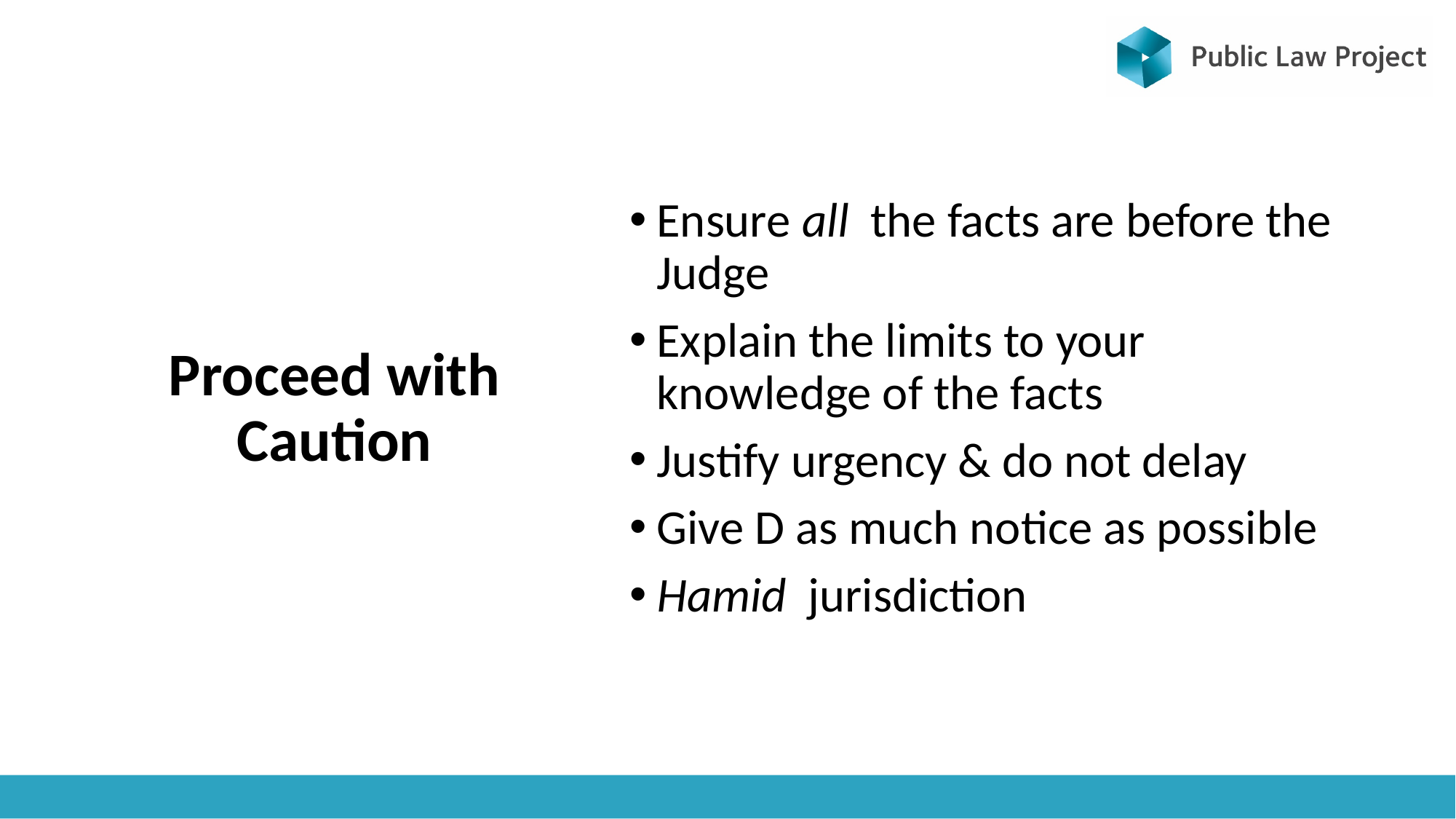

# Proceed with Caution
Ensure all  the facts are before the Judge
Explain the limits to your knowledge of the facts
Justify urgency & do not delay
Give D as much notice as possible
Hamid  jurisdiction